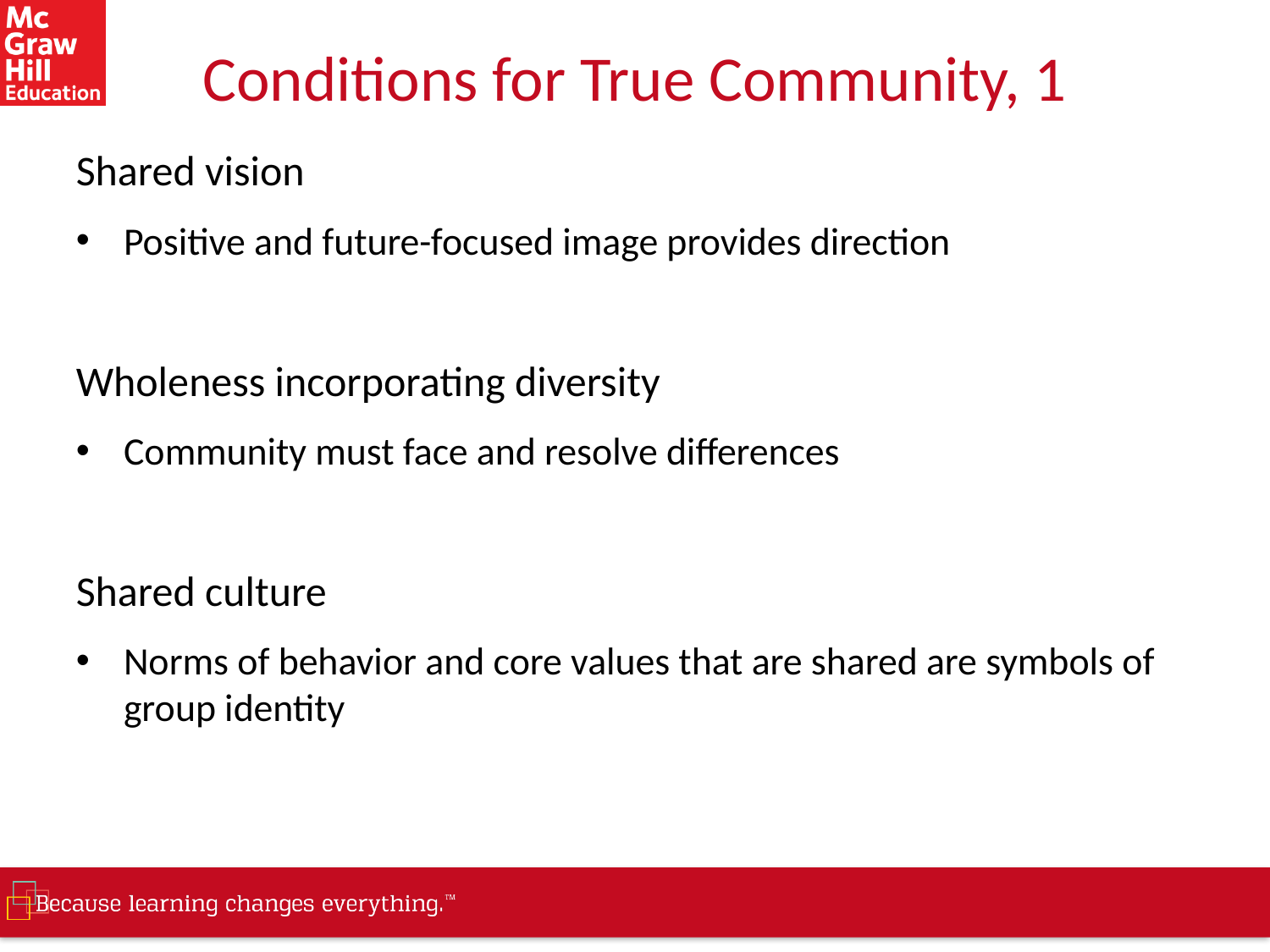

# Conditions for True Community, 1
Shared vision
Positive and future-focused image provides direction

Wholeness incorporating diversity
Community must face and resolve differences

Shared culture
Norms of behavior and core values that are shared are symbols of group identity